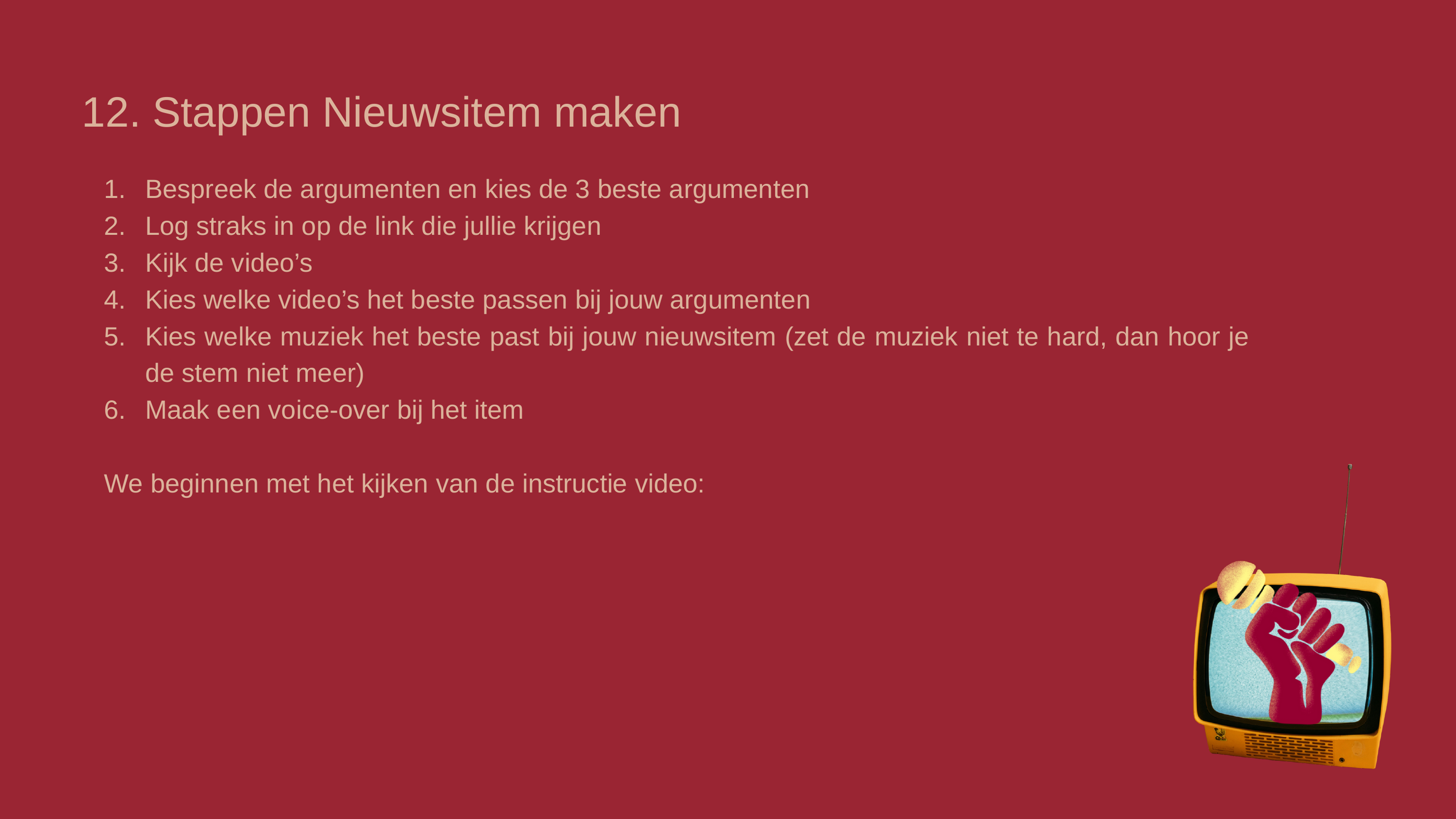

12. Stappen Nieuwsitem maken
Bespreek de argumenten en kies de 3 beste argumenten
Log straks in op de link die jullie krijgen
Kijk de video’s
Kies welke video’s het beste passen bij jouw argumenten
Kies welke muziek het beste past bij jouw nieuwsitem (zet de muziek niet te hard, dan hoor je de stem niet meer)
Maak een voice-over bij het item

We beginnen met het kijken van de instructie video: